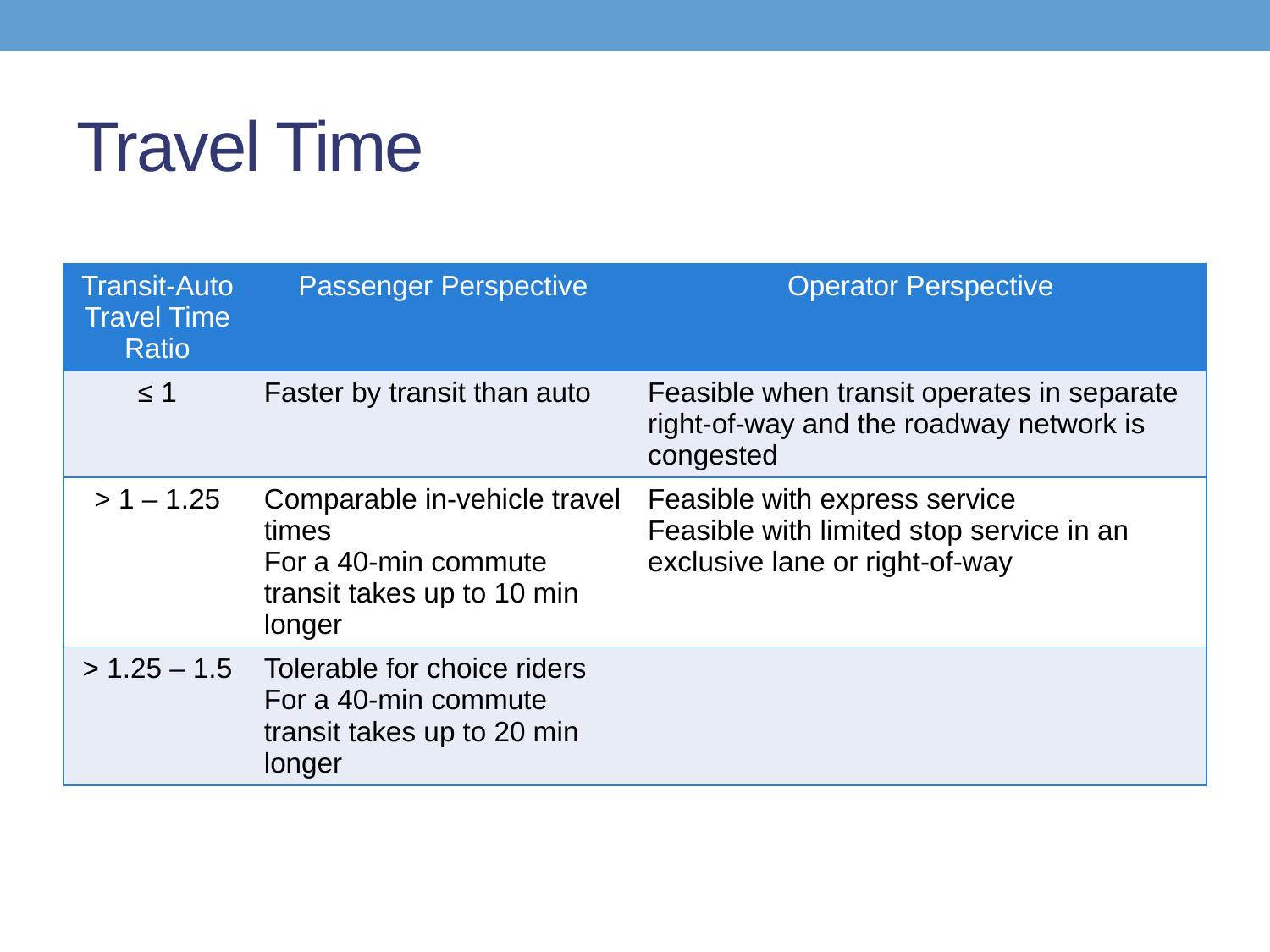

# Travel Time
| Transit-Auto Travel Time Ratio | Passenger Perspective | Operator Perspective |
| --- | --- | --- |
| ≤ 1 | Faster by transit than auto | Feasible when transit operates in separate right-of-way and the roadway network is congested |
| > 1 – 1.25 | Comparable in-vehicle travel times For a 40-min commute transit takes up to 10 min longer | Feasible with express service Feasible with limited stop service in an exclusive lane or right-of-way |
| > 1.25 – 1.5 | Tolerable for choice riders For a 40-min commute transit takes up to 20 min longer |  |